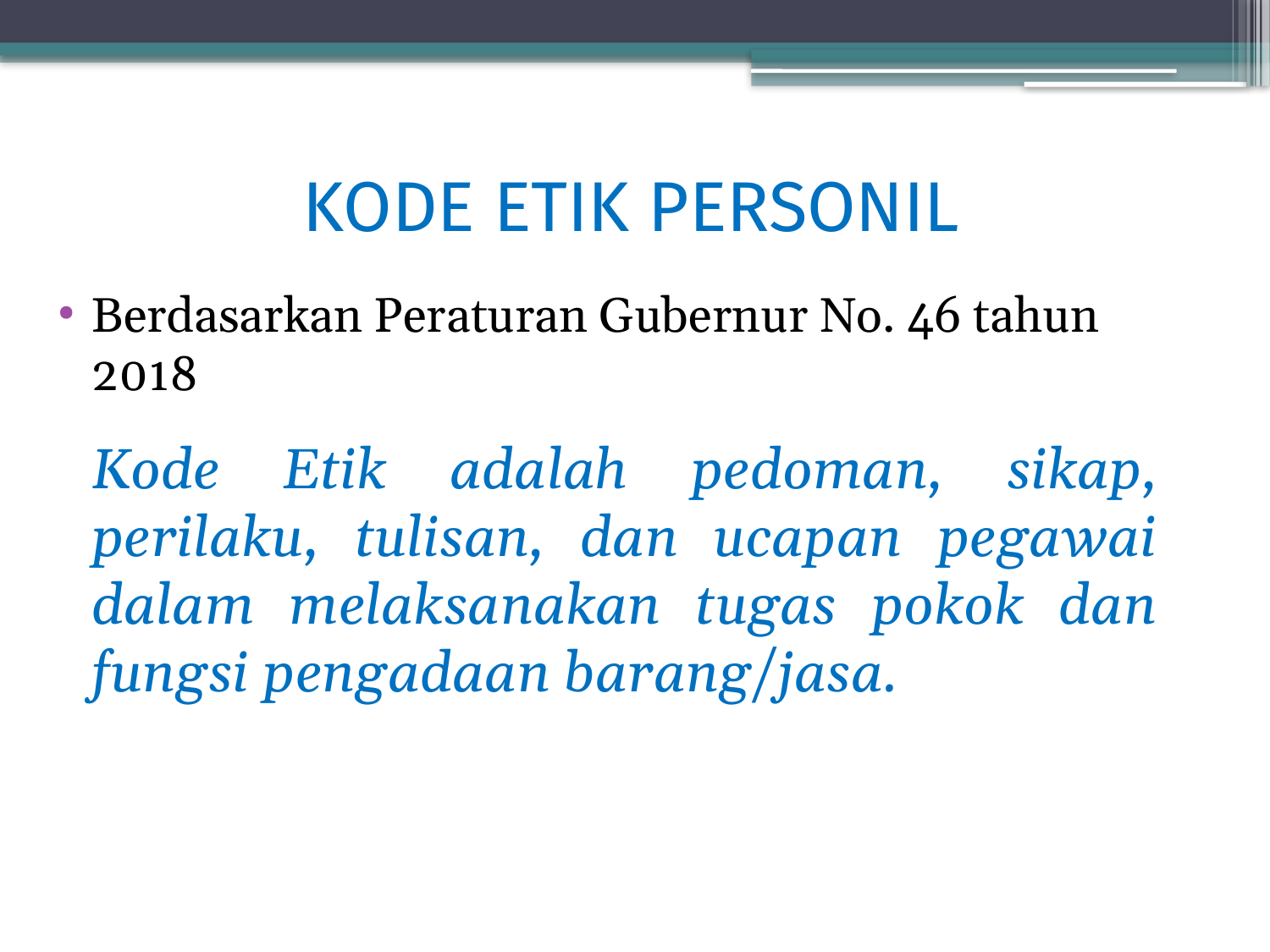

# KODE ETIK PERSONIL
Berdasarkan Peraturan Gubernur No. 46 tahun 2018

Kode Etik adalah pedoman, sikap, perilaku, tulisan, dan ucapan pegawai dalam melaksanakan tugas pokok dan fungsi pengadaan barang/jasa.